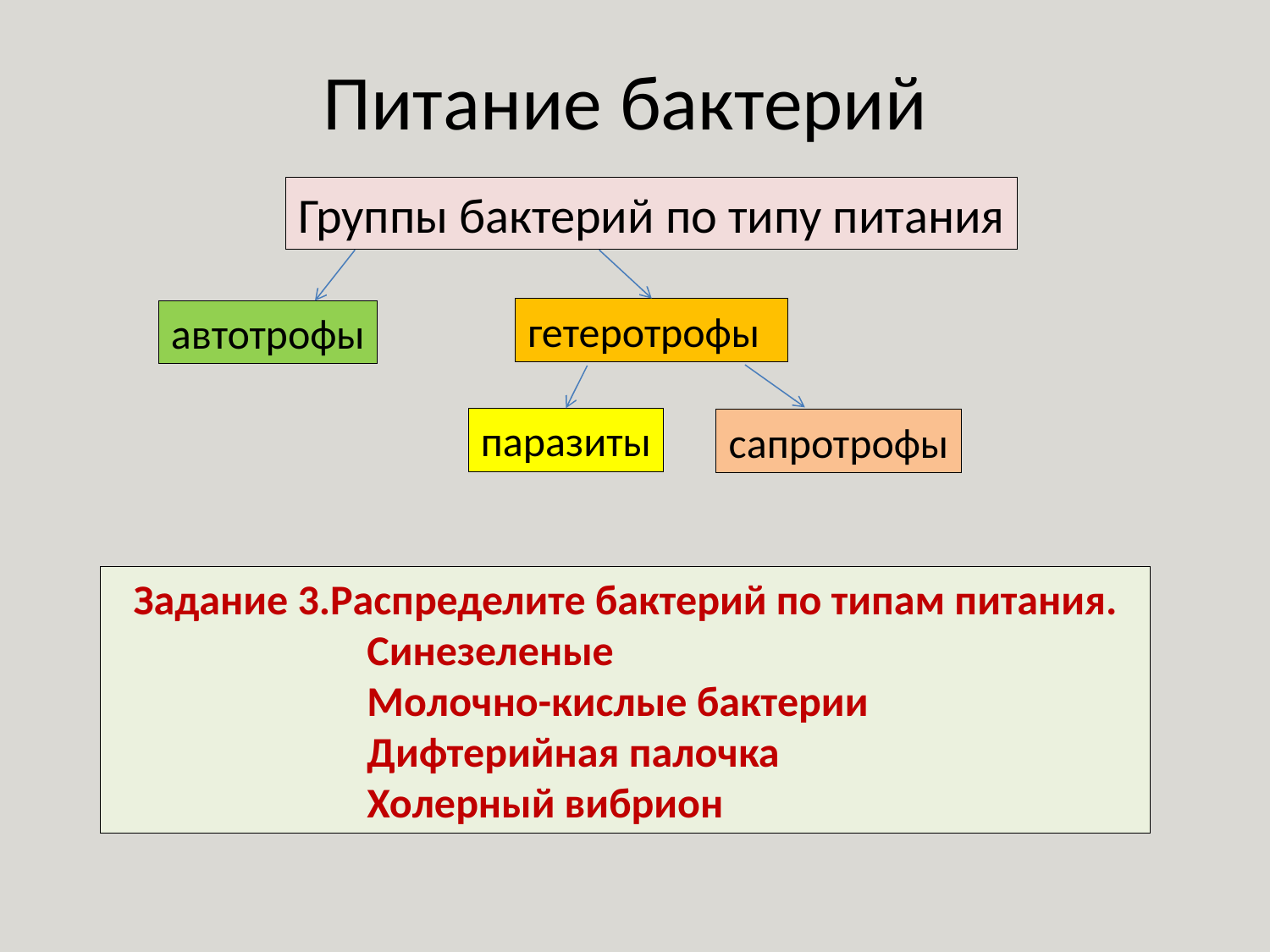

Питание бактерий
Группы бактерий по типу питания
гетеротрофы
автотрофы
паразиты
сапротрофы
Задание 3.Распределите бактерий по типам питания.
		Синезеленые
		Молочно-кислые бактерии
		Дифтерийная палочка
		Холерный вибрион